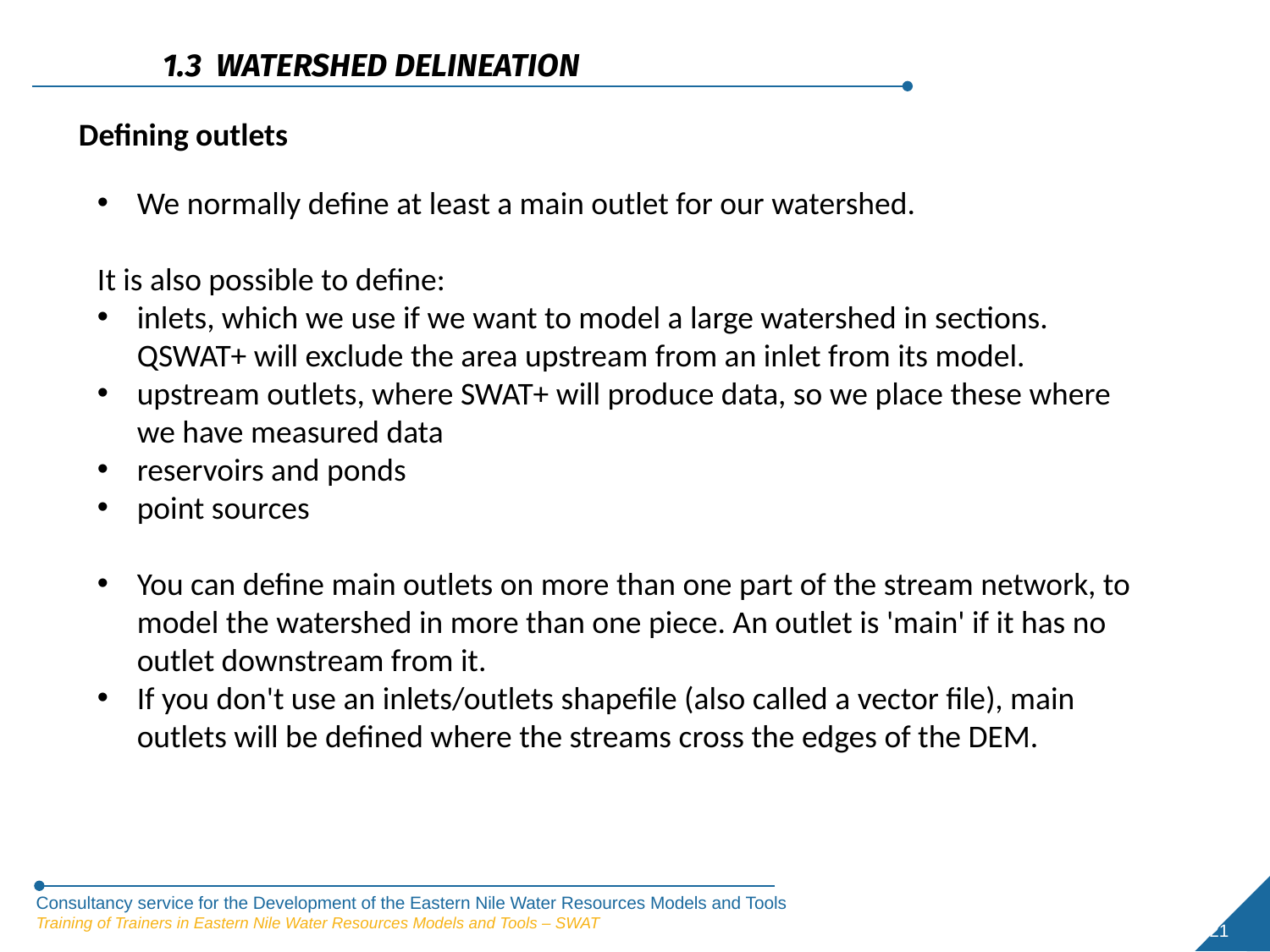

1.3  WATERSHED DELINEATION
Defining outlets
We normally define at least a main outlet for our watershed.

It is also possible to define:
inlets, which we use if we want to model a large watershed in sections. QSWAT+ will exclude the area upstream from an inlet from its model.
upstream outlets, where SWAT+ will produce data, so we place these where we have measured data
reservoirs and ponds
point sources

You can define main outlets on more than one part of the stream network, to model the watershed in more than one piece. An outlet is 'main' if it has no outlet downstream from it.
If you don't use an inlets/outlets shapefile (also called a vector file), main outlets will be defined where the streams cross the edges of the DEM.